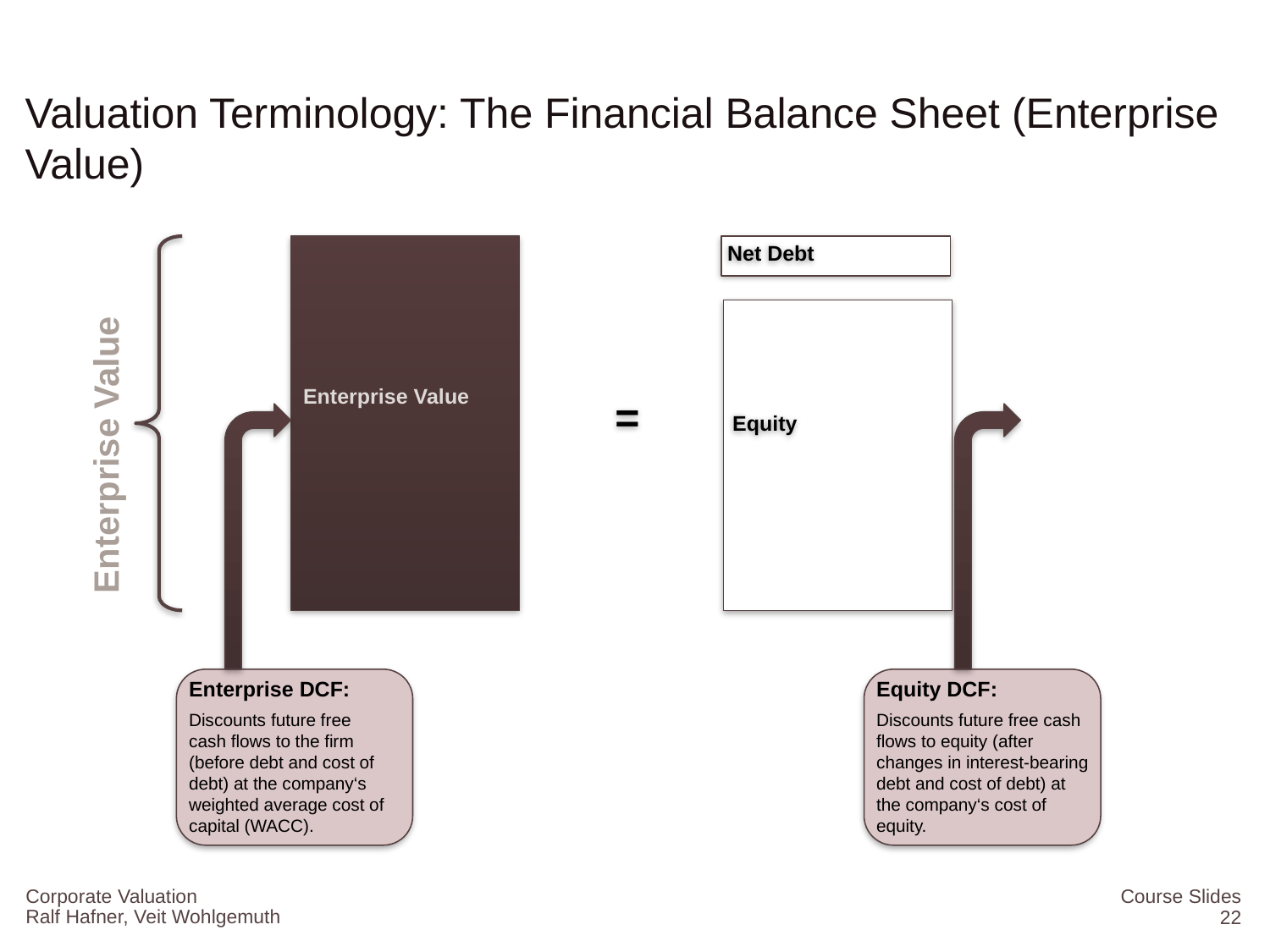

# Valuation Terminology: The Financial Balance Sheet (Enterprise Value)
Net Debt

Enterprise Value
=
Equity

Enterprise Value
Enterprise DCF:
Discounts future free cash flows to the firm (before debt and cost of debt) at the company‘s weighted average cost of capital (WACC).

Equity DCF:
Discounts future free cash flows to equity (after changes in interest-bearing debt and cost of debt) at the company‘s cost of equity.
Corporate Valuation
Course Slides
22